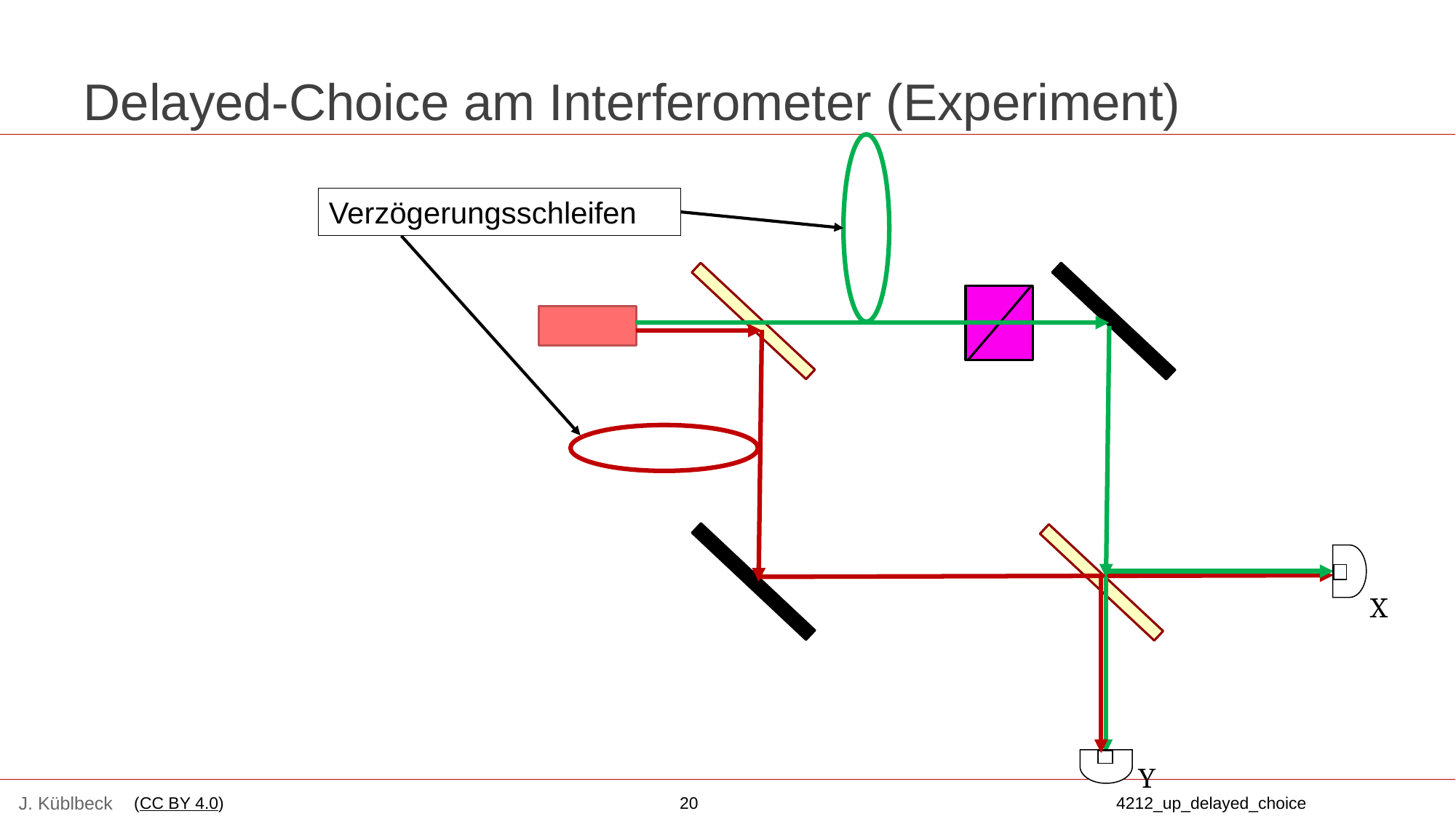

# Delayed-Choice am Interferometer (Experiment)

Verzögerungsschleifen

X

Y